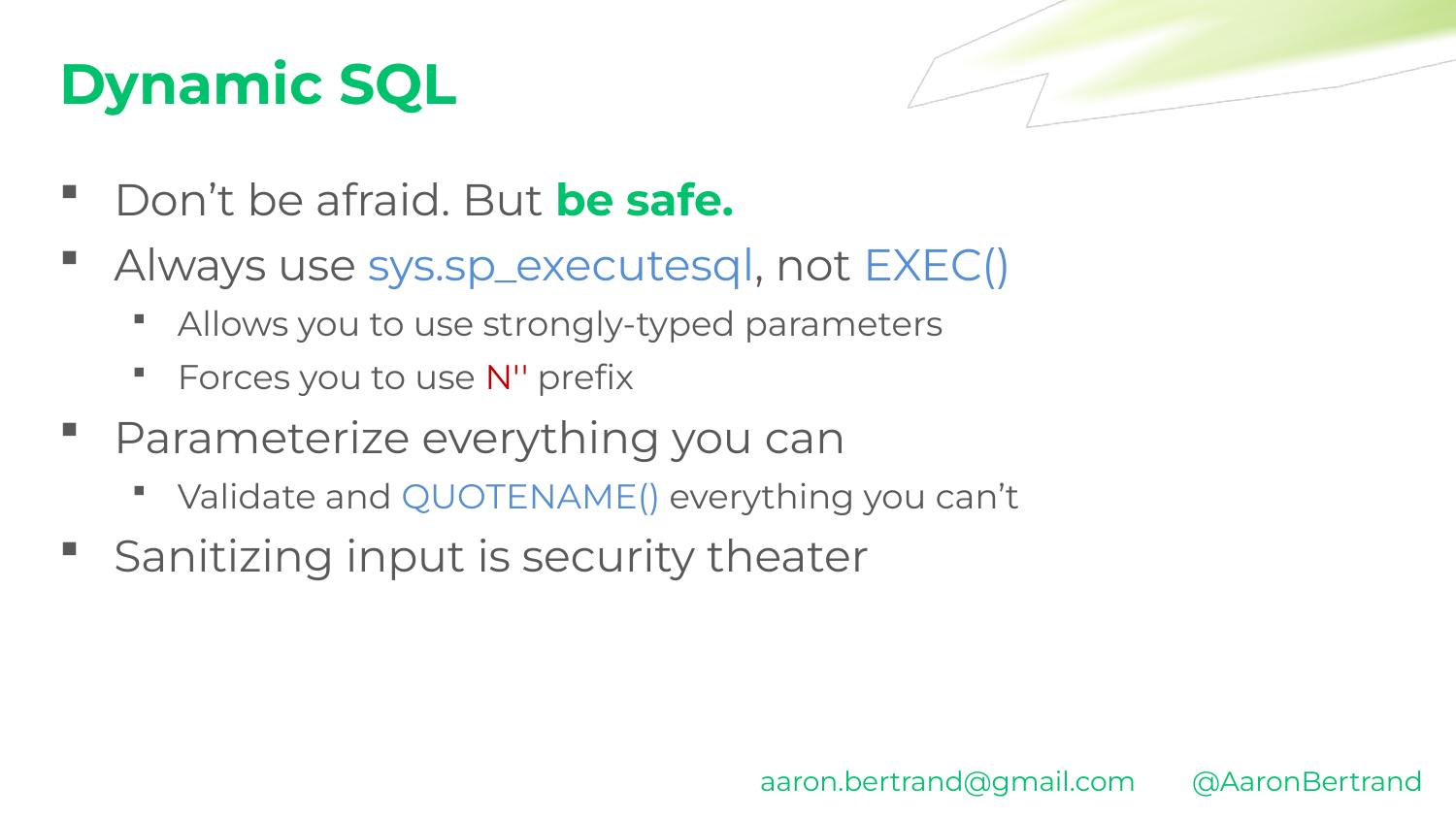

# Dynamic SQL
Don’t be afraid. But be safe.
Always use sys.sp_executesql, not EXEC()
Allows you to use strongly-typed parameters
Forces you to use N'' prefix
Parameterize everything you can
Validate and QUOTENAME() everything you can’t
Sanitizing input is security theater